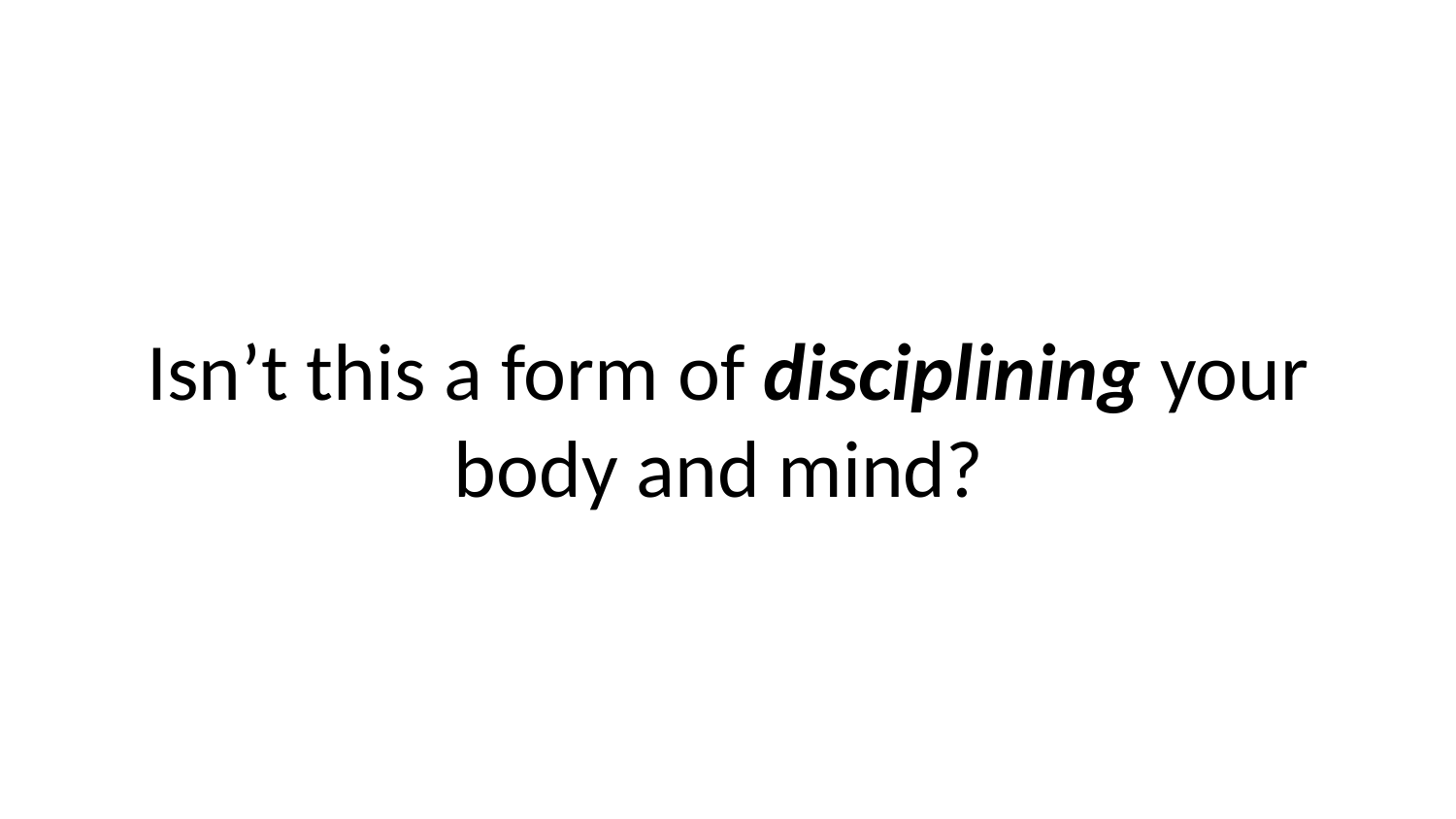

Isn’t this a form of disciplining your body and mind?